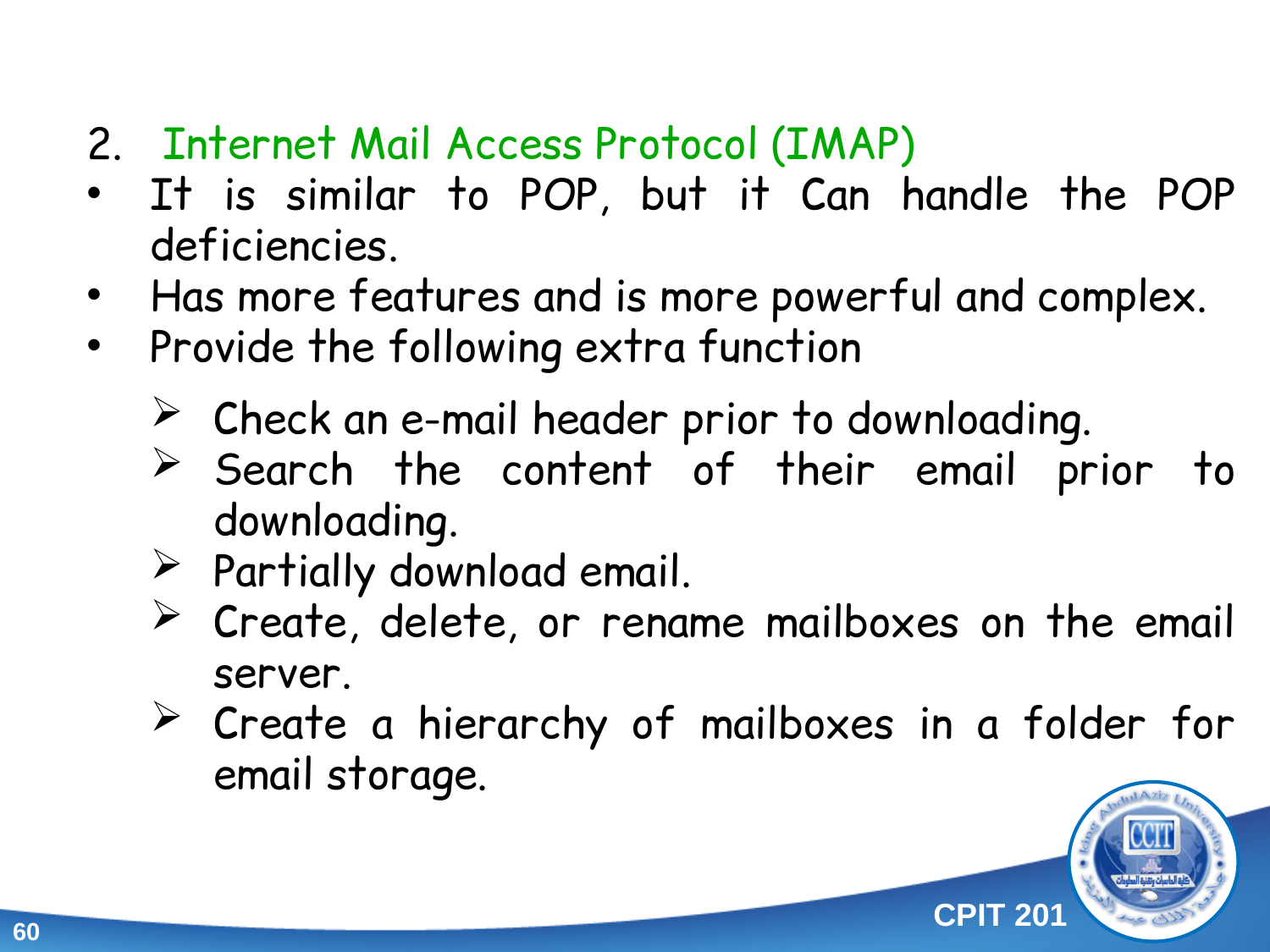

Internet Mail Access Protocol (IMAP)
It is similar to POP, but it Can handle the POP deficiencies.
Has more features and is more powerful and complex.
Provide the following extra function
Check an e-mail header prior to downloading.
Search the content of their email prior to downloading.
Partially download email.
Create, delete, or rename mailboxes on the email server.
Create a hierarchy of mailboxes in a folder for email storage.

60